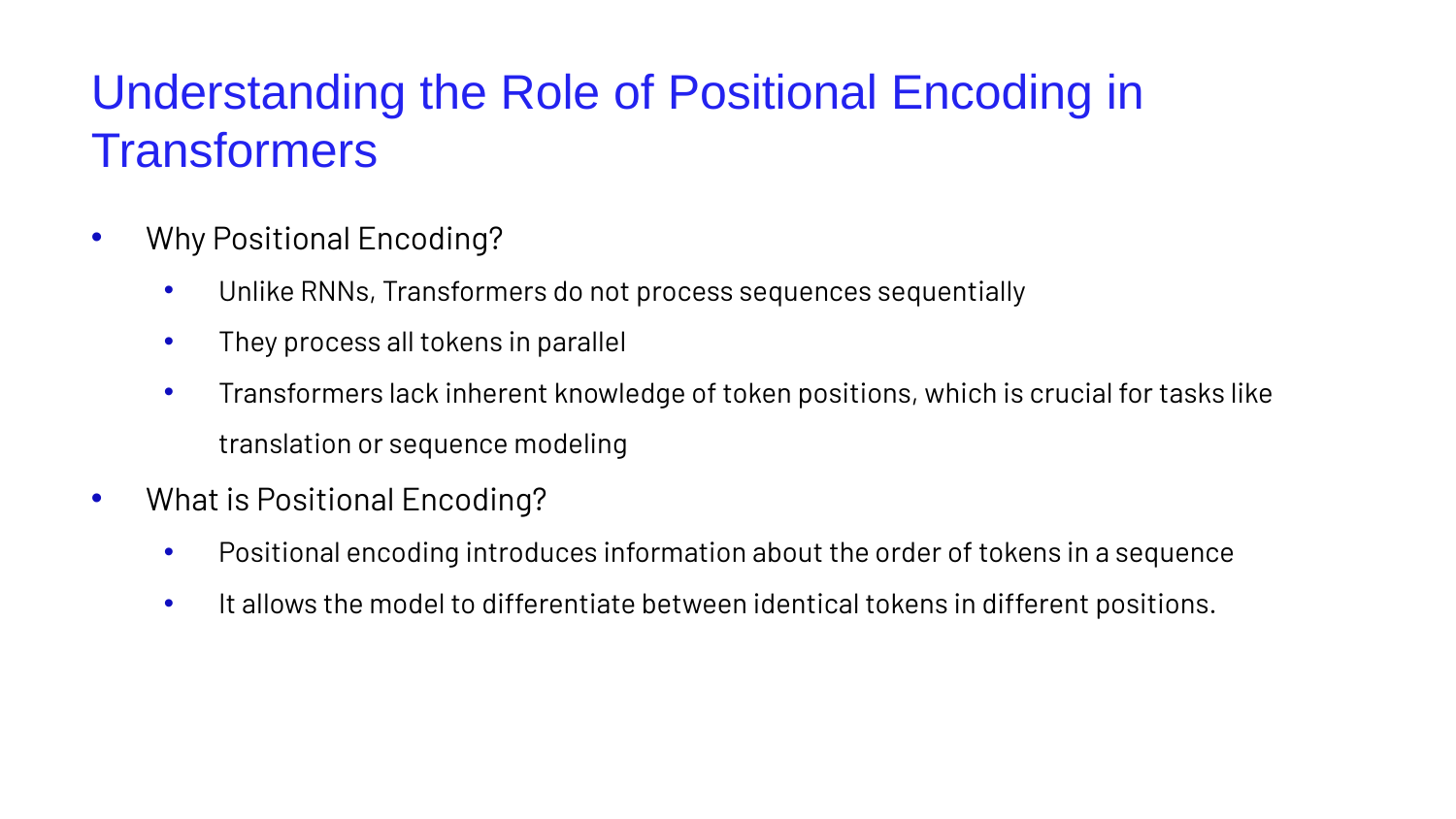

Understanding the Role of Positional Encoding in Transformers
Why Positional Encoding?
Unlike RNNs, Transformers do not process sequences sequentially
They process all tokens in parallel
Transformers lack inherent knowledge of token positions, which is crucial for tasks like translation or sequence modeling
What is Positional Encoding?
Positional encoding introduces information about the order of tokens in a sequence
It allows the model to differentiate between identical tokens in different positions.